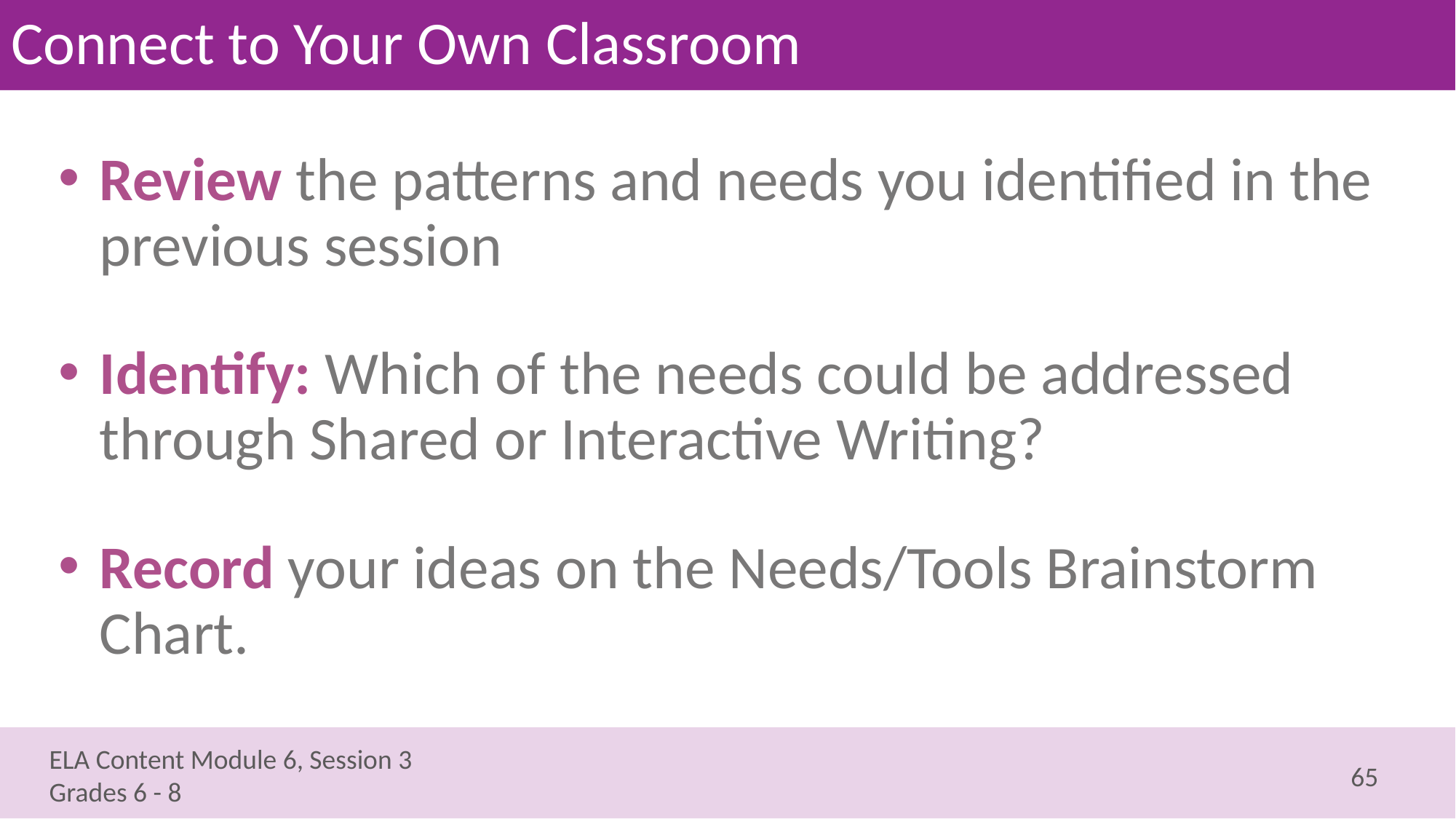

# Connect to Your Own Classroom
Review the patterns and needs you identified in the previous session

Identify: Which of the needs could be addressed through Shared or Interactive Writing?

Record your ideas on the Needs/Tools Brainstorm Chart.

65